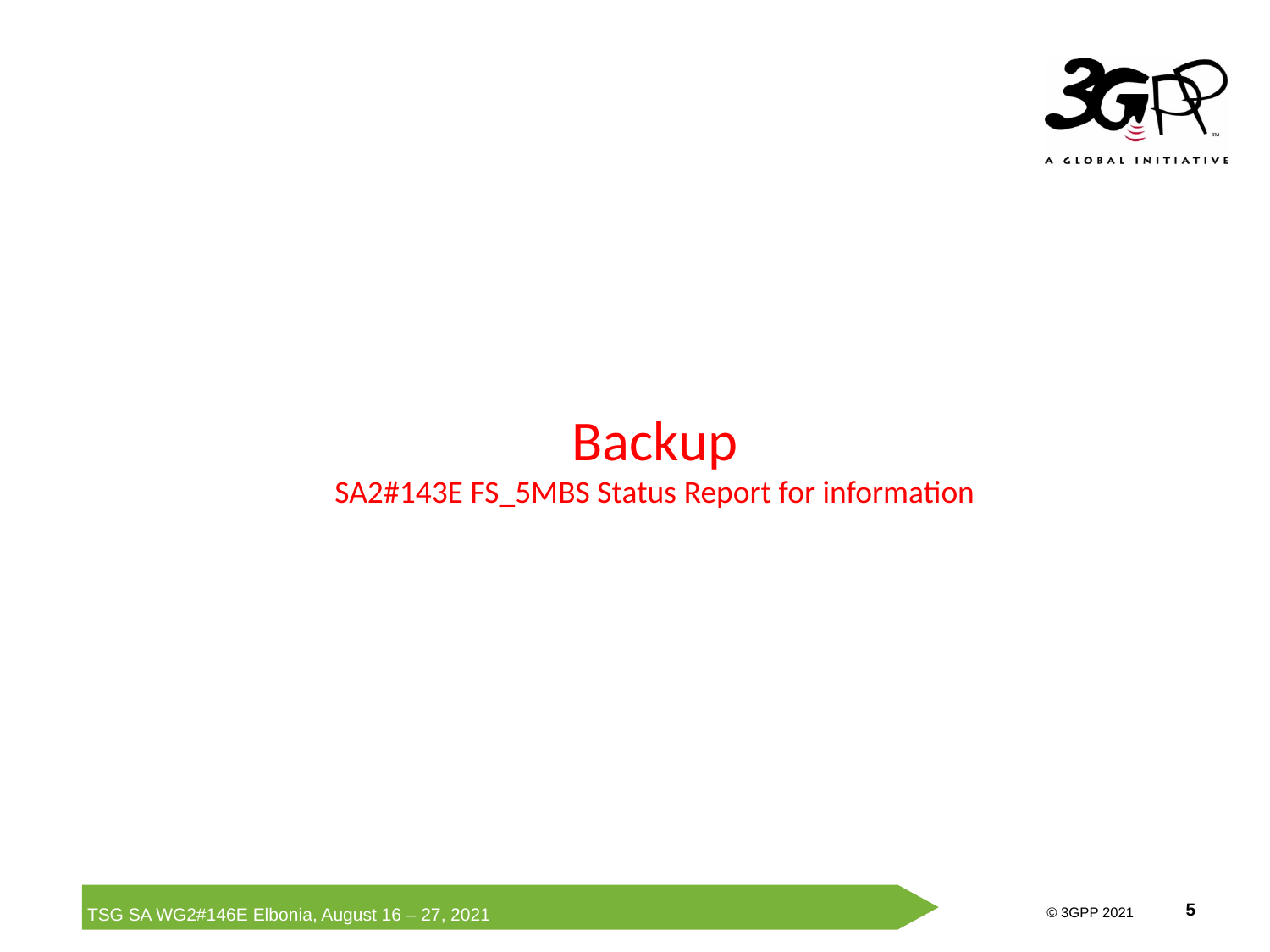

# Backup SA2#143E FS_5MBS Status Report for information